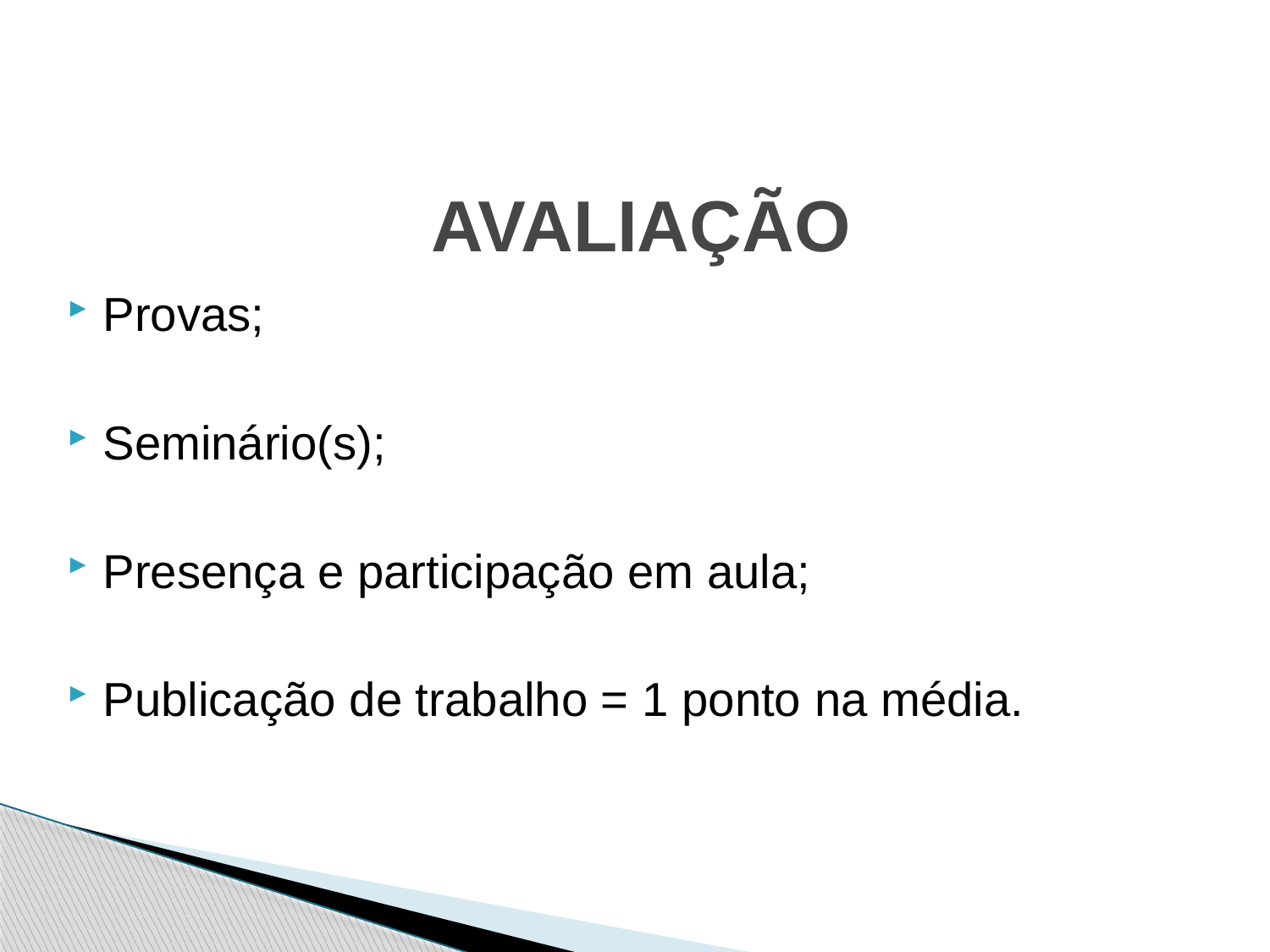

# AVALIAÇÃO
Provas;

Seminário(s);

Presença e participação em aula;

Publicação de trabalho = 1 ponto na média.